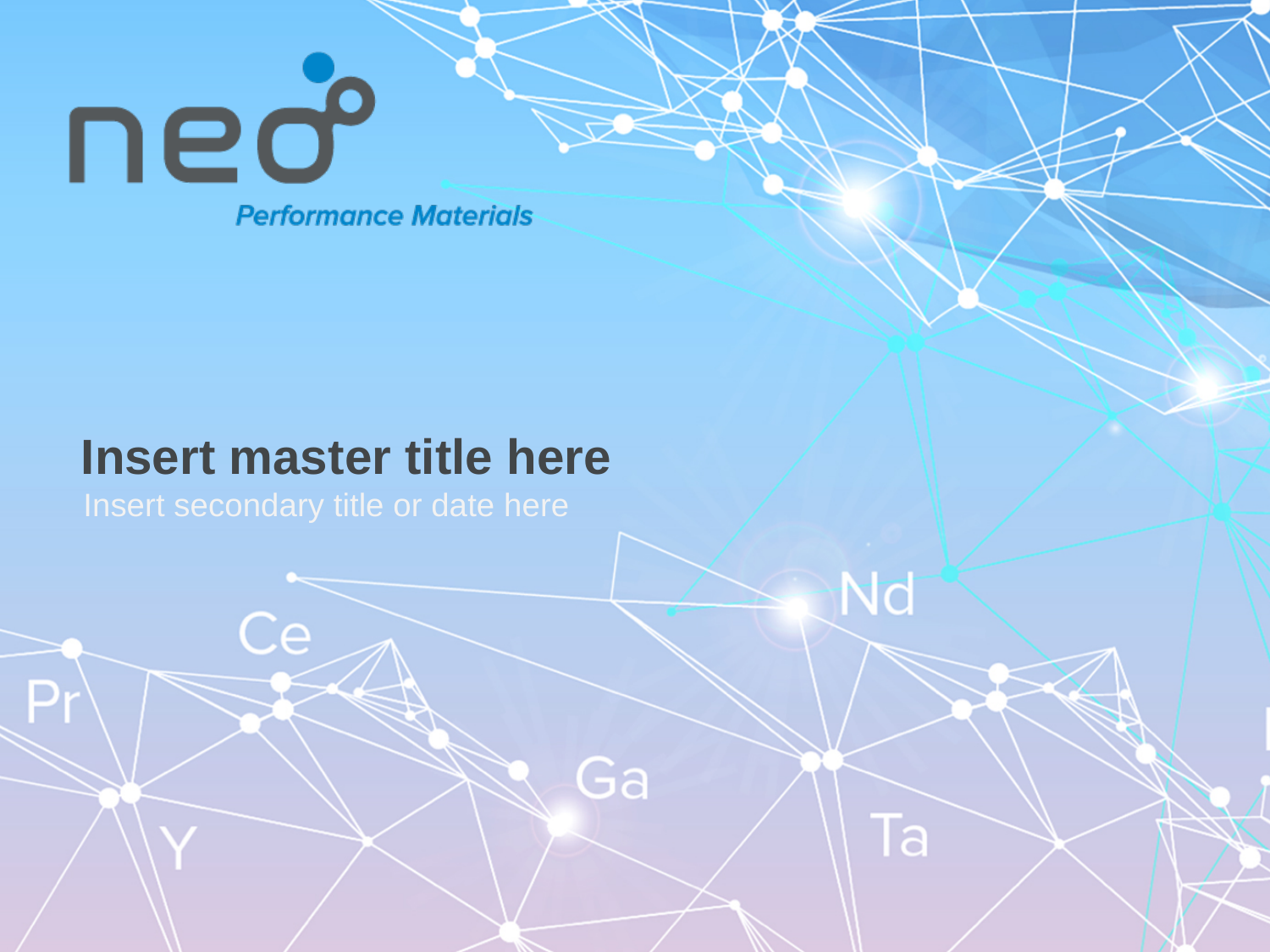

# Insert master title here
Insert secondary title or date here